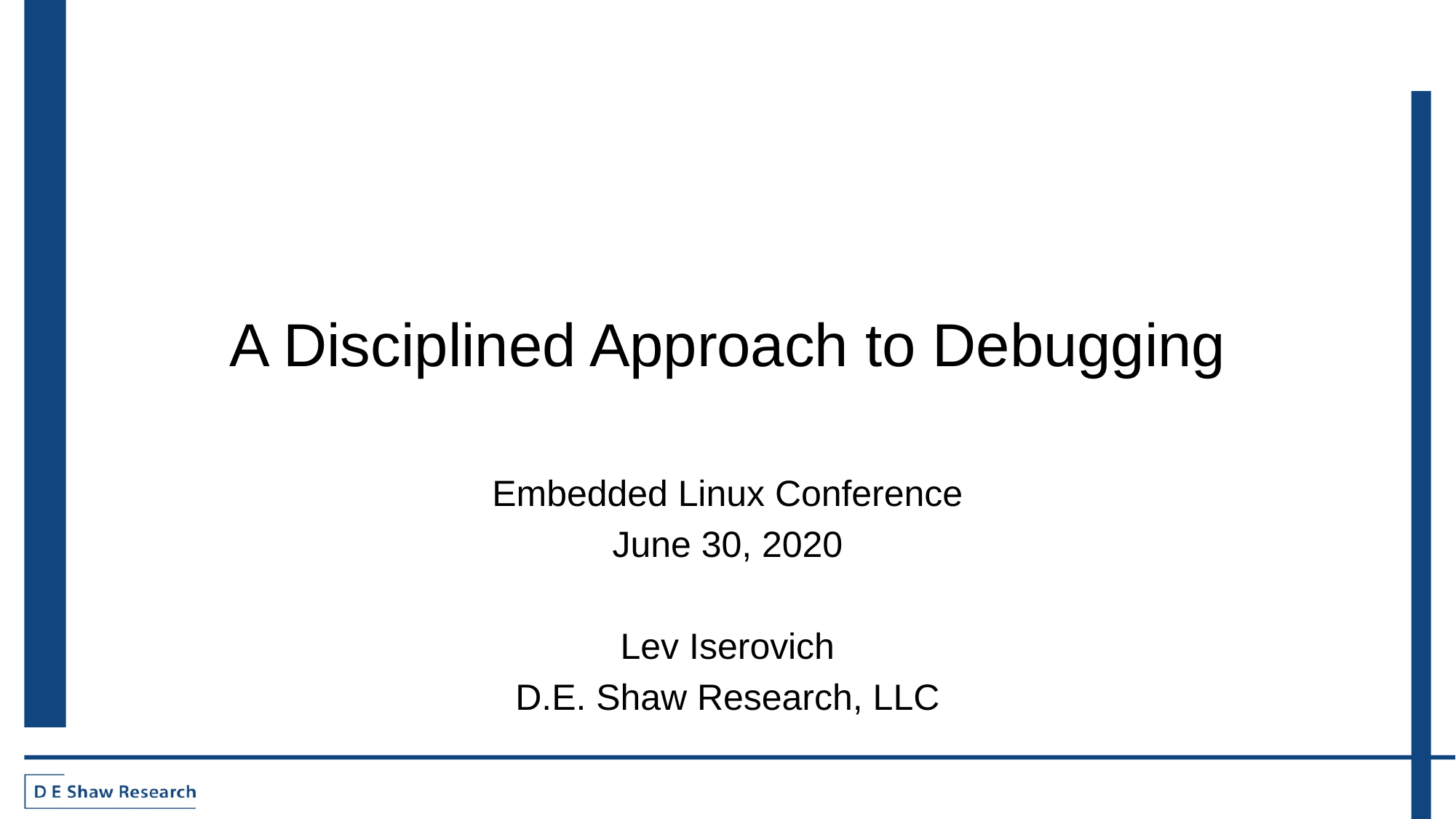

# A Disciplined Approach to Debugging
Embedded Linux Conference
June 30, 2020

Lev Iserovich
D.E. Shaw Research, LLC